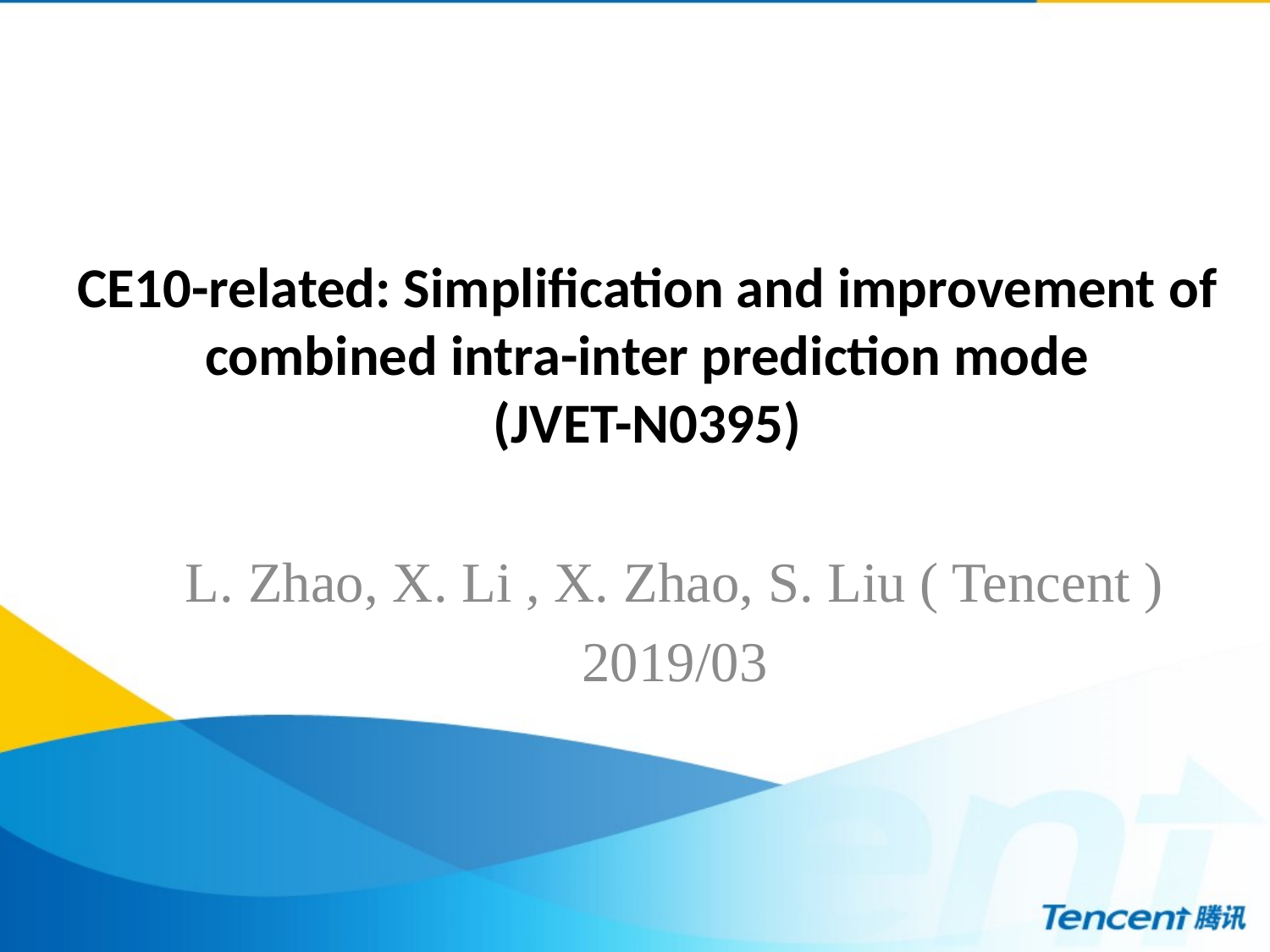

# CE10-related: Simplification and improvement of combined intra-inter prediction mode (JVET-N0395)
L. Zhao, X. Li , X. Zhao, S. Liu ( Tencent )
2019/03